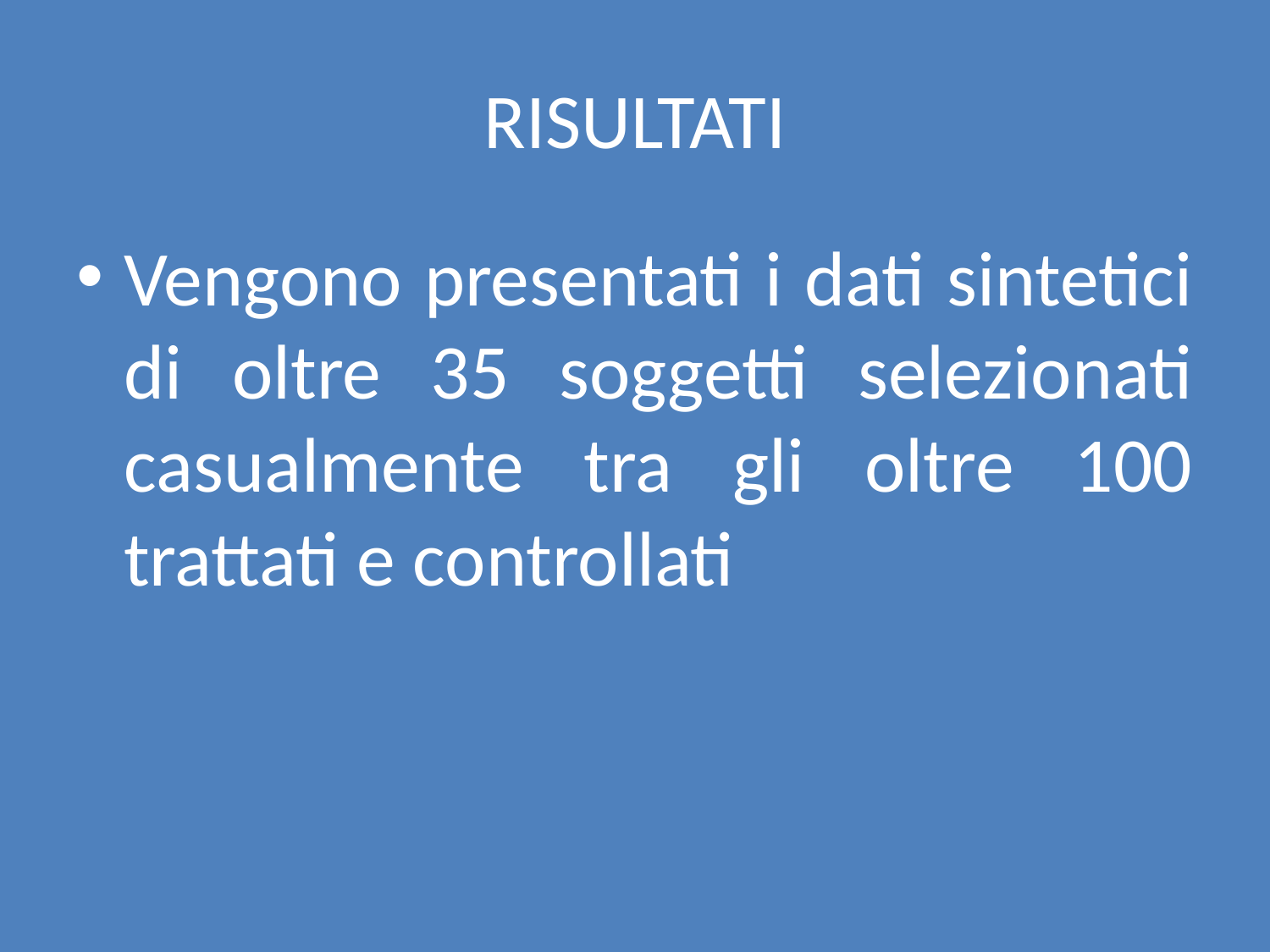

# RISULTATI
Vengono presentati i dati sintetici di oltre 35 soggetti selezionati casualmente tra gli oltre 100 trattati e controllati